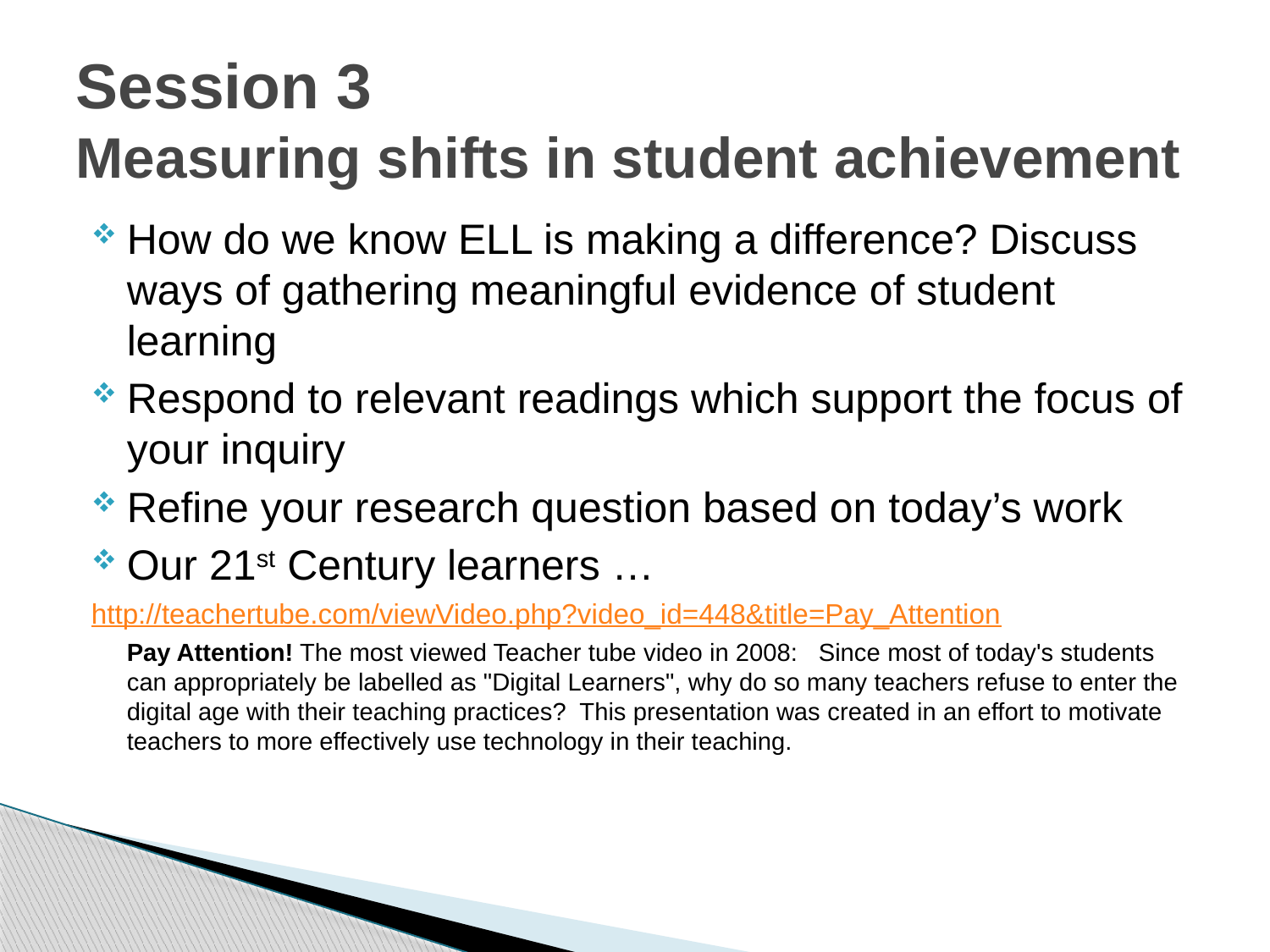

# Session 3 Measuring shifts in student achievement
How do we know ELL is making a difference? Discuss ways of gathering meaningful evidence of student learning
Respond to relevant readings which support the focus of your inquiry
Refine your research question based on today’s work
Our 21st Century learners …
http://teachertube.com/viewVideo.php?video_id=448&title=Pay_Attention
	Pay Attention! The most viewed Teacher tube video in 2008:   Since most of today's students can appropriately be labelled as "Digital Learners", why do so many teachers refuse to enter the digital age with their teaching practices?  This presentation was created in an effort to motivate teachers to more effectively use technology in their teaching.